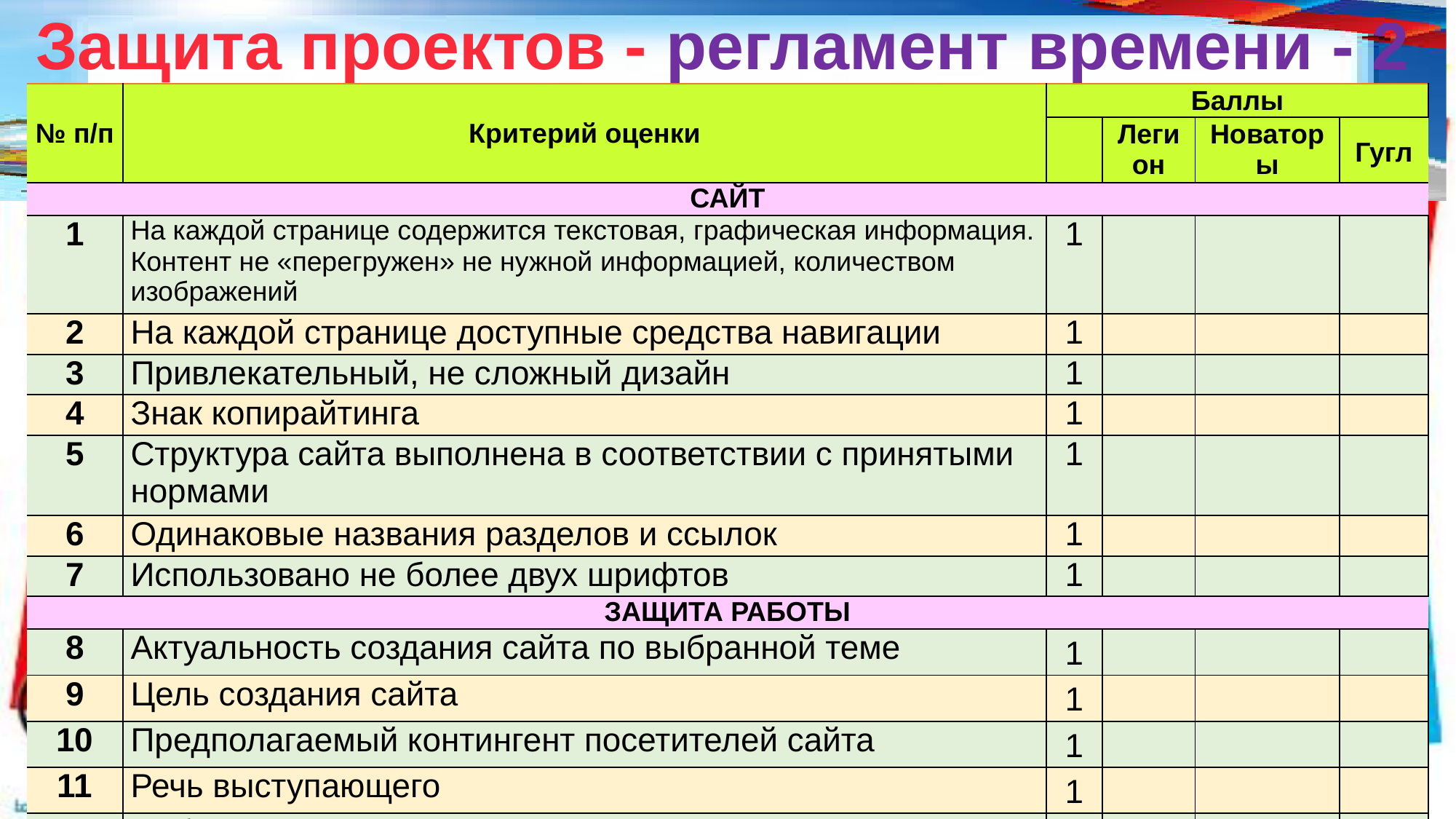

Защита проектов - регламент времени - 2 мин.

| № п/п | Критерий оценки | Баллы |  |  |  |
| --- | --- | --- | --- | --- | --- |
|  |  |  | Легион | Новаторы | Гугл |
| САЙТ |  |  |  |  |  |
| 1 | На каждой странице содержится текстовая, графическая информация. Контент не «перегружен» не нужной информацией, количеством изображений | 1 |  |  |  |
| 2 | На каждой странице доступные средства навигации | 1 |  |  |  |
| 3 | Привлекательный, не сложный дизайн | 1 |  |  |  |
| 4 | Знак копирайтинга | 1 |  |  |  |
| 5 | Структура сайта выполнена в соответствии с принятыми нормами | 1 |  |  |  |
| 6 | Одинаковые названия разделов и ссылок | 1 |  |  |  |
| 7 | Использовано не более двух шрифтов | 1 |  |  |  |
| ЗАЩИТА РАБОТЫ |  |  |  |  |  |
| 8 | Актуальность создания сайта по выбранной теме | 1 |  |  |  |
| 9 | Цель создания сайта | 1 |  |  |  |
| 10 | Предполагаемый контингент посетителей сайта | 1 |  |  |  |
| 11 | Речь выступающего | 1 |  |  |  |
| 12 | Соблюдение регламента времени | 1 |  |  |  |
| ИТОГО |  |  |  |  |  |
13.11.2017
Преподаватель спецдисциплин О. Г. Парыгина
16